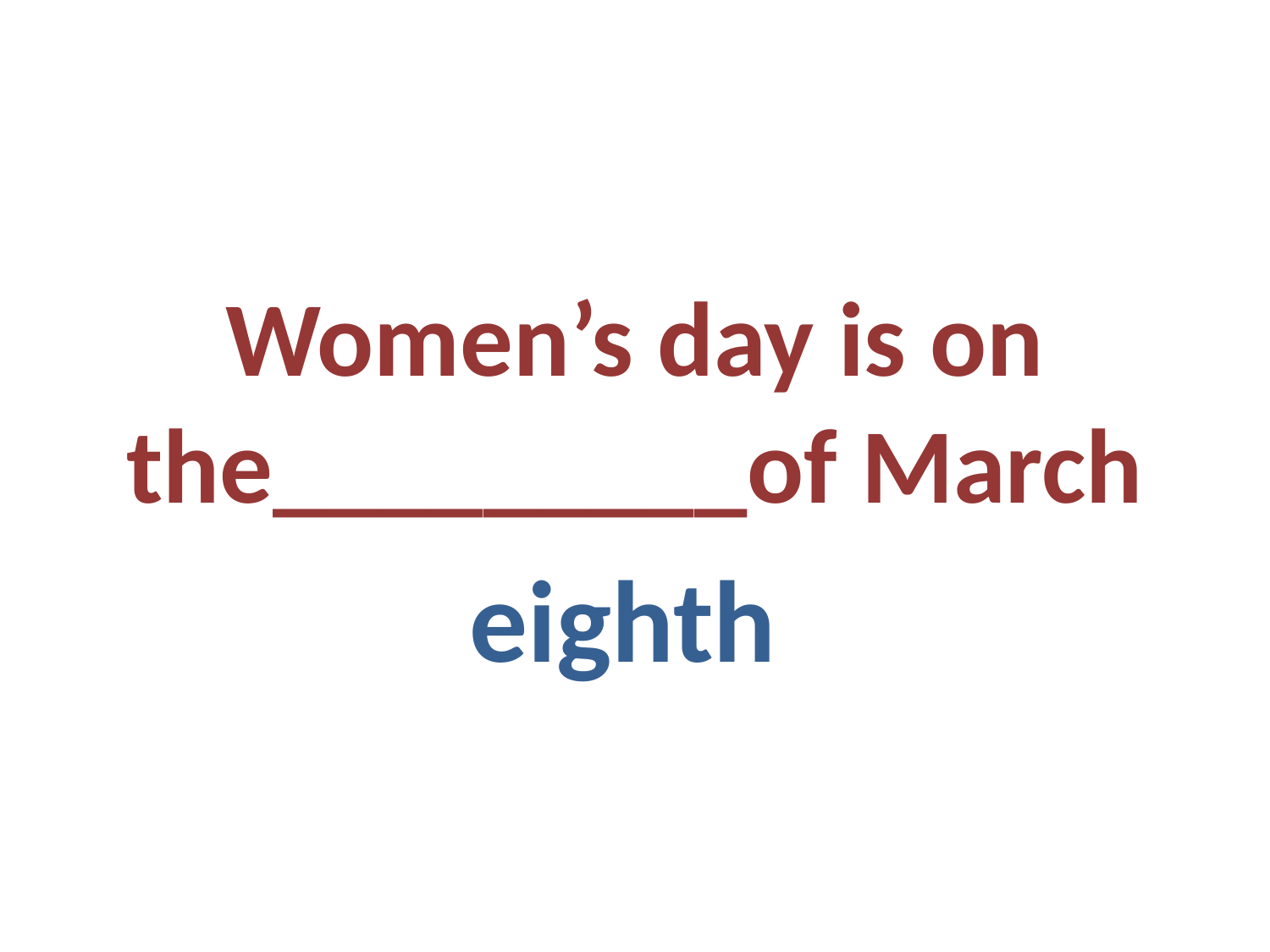

# Women’s day is on the_________of March
eighth